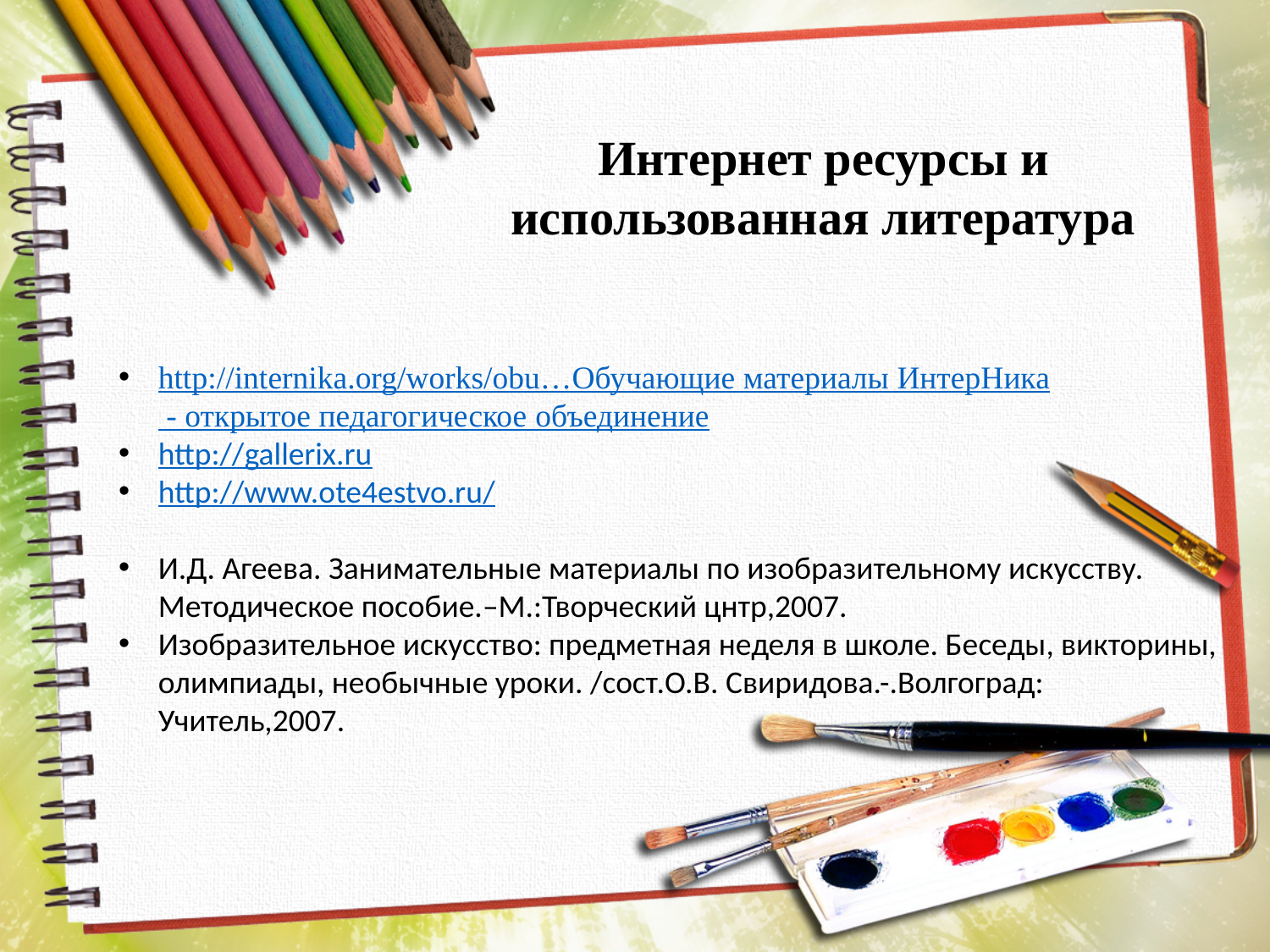

Интернет ресурсы и использованная литература

http://internika.org/works/obu…Обучающие материалы ИнтерНика - открытое педагогическое объединение
http://gallerix.ru
http://www.ote4estvo.ru/

И.Д. Агеева. Занимательные материалы по изобразительному искусству. Методическое пособие.–М.:Творческий цнтр,2007.
Изобразительное искусство: предметная неделя в школе. Беседы, викторины, олимпиады, необычные уроки. /сост.О.В. Свиридова.-.Волгоград: Учитель,2007.